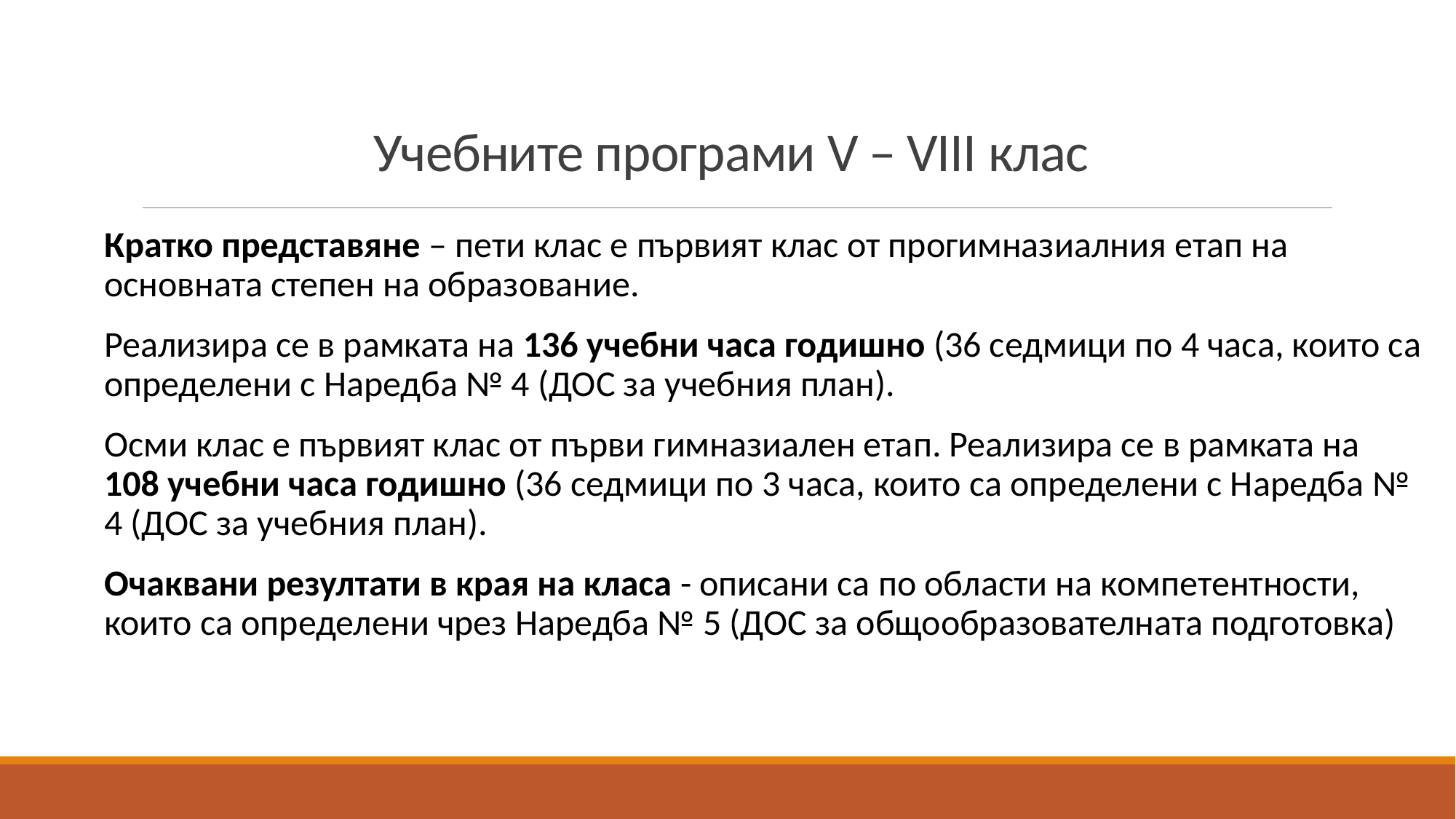

# Учебните програми V – VIII клас
Кратко представяне – пети клас е първият клас от прогимназиалния етап на основната степен на образование.
Реализира се в рамката на 136 учебни часа годишно (36 седмици по 4 часа, които са определени с Наредба № 4 (ДОС за учебния план).
Осми клас е първият клас от първи гимназиален етап. Реализира се в рамката на 108 учебни часа годишно (36 седмици по 3 часа, които са определени с Наредба № 4 (ДОС за учебния план).
Очаквани резултати в края на класа - описани са по области на компетентности, които са определени чрез Наредба № 5 (ДОС за общообразователната подготовка)